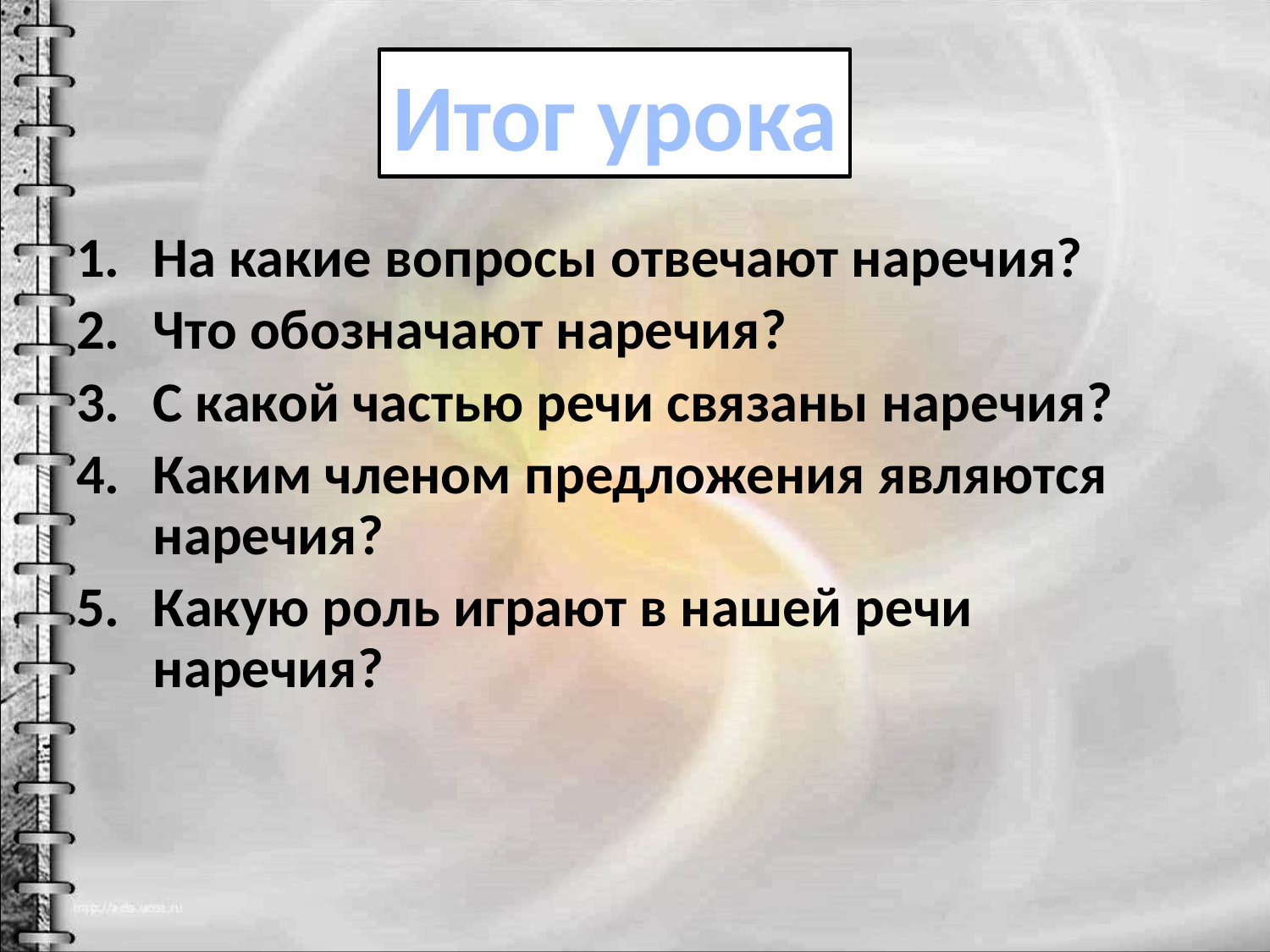

Итог урока
На какие вопросы отвечают наречия?
Что обозначают наречия?
С какой частью речи связаны наречия?
Каким членом предложения являются наречия?
Какую роль играют в нашей речи наречия?